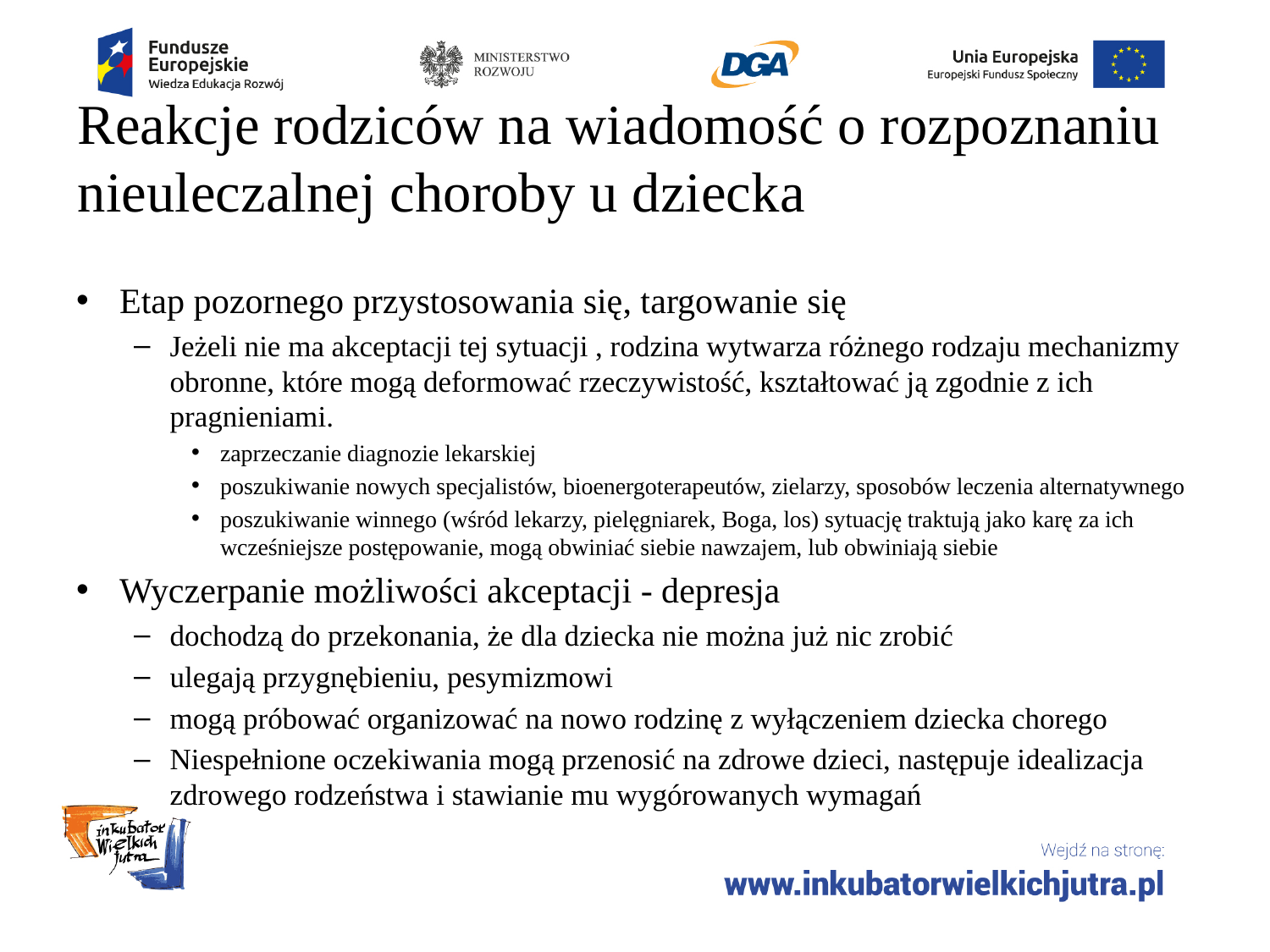

# Reakcje rodziców na wiadomość o rozpoznaniu nieuleczalnej choroby u dziecka

Etap pozornego przystosowania się, targowanie się
Jeżeli nie ma akceptacji tej sytuacji , rodzina wytwarza różnego rodzaju mechanizmy obronne, które mogą deformować rzeczywistość, kształtować ją zgodnie z ich pragnieniami.
zaprzeczanie diagnozie lekarskiej
poszukiwanie nowych specjalistów, bioenergoterapeutów, zielarzy, sposobów leczenia alternatywnego
poszukiwanie winnego (wśród lekarzy, pielęgniarek, Boga, los) sytuację traktują jako karę za ich wcześniejsze postępowanie, mogą obwiniać siebie nawzajem, lub obwiniają siebie
Wyczerpanie możliwości akceptacji - depresja
dochodzą do przekonania, że dla dziecka nie można już nic zrobić
ulegają przygnębieniu, pesymizmowi
mogą próbować organizować na nowo rodzinę z wyłączeniem dziecka chorego
Niespełnione oczekiwania mogą przenosić na zdrowe dzieci, następuje idealizacja zdrowego rodzeństwa i stawianie mu wygórowanych wymagań